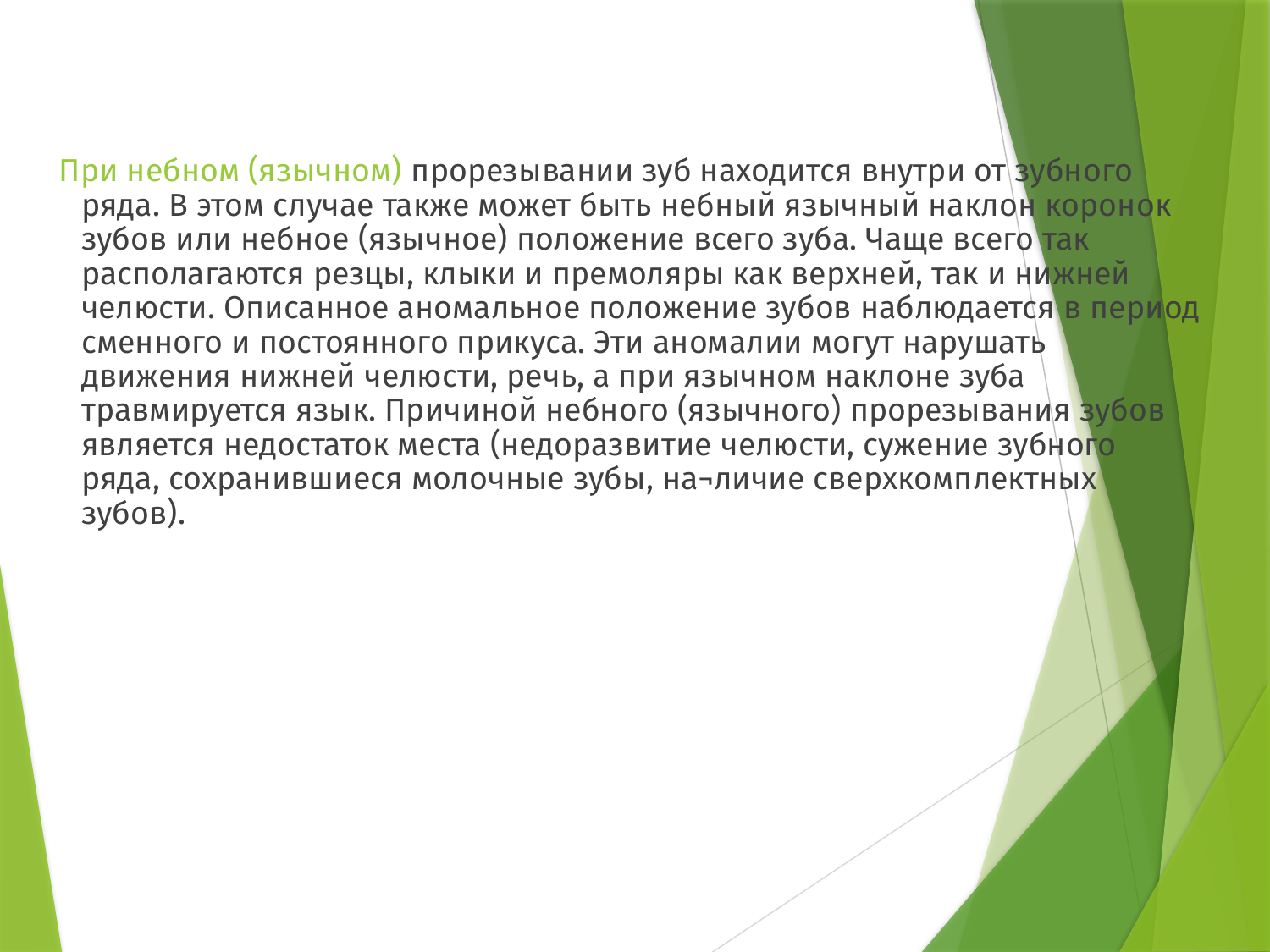

При небном (язычном) прорезывании зуб находится внутри от зубного ряда. В этом случае также может быть небный язычный наклон коронок зубов или небное (язычное) положение всего зуба. Чаще всего так располагаются резцы, клыки и премоляры как верхней, так и нижней челюсти. Описанное аномальное положение зубов наблюдается в период сменного и постоянного прикуса. Эти аномалии могут нарушать движения нижней челюсти, речь, а при язычном наклоне зуба травмируется язык. Причиной небного (язычного) прорезывания зубов является недостаток места (недоразвитие челюсти, сужение зубного ряда, сохранившиеся молочные зубы, на¬личие сверхкомплектных зубов).